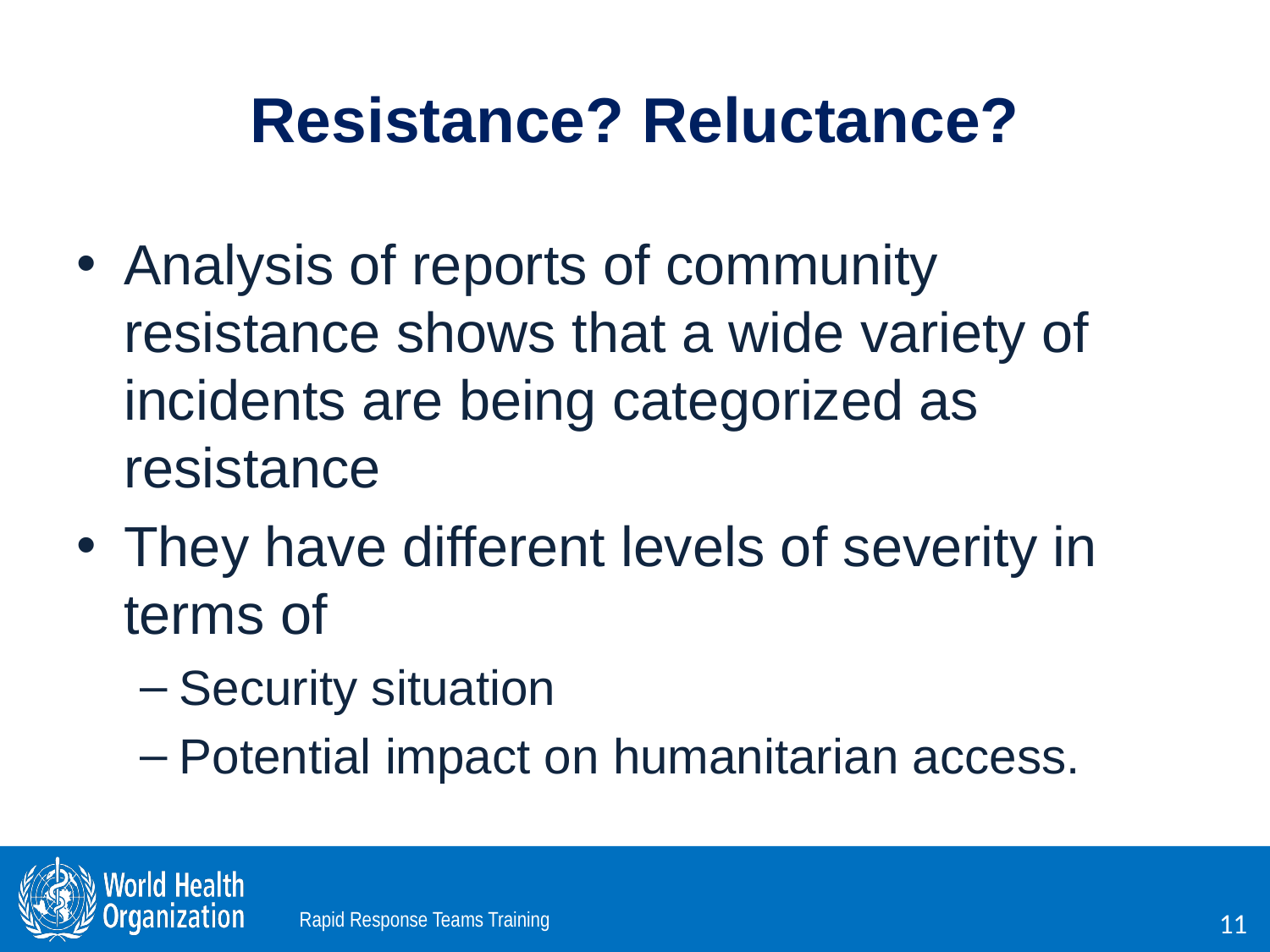

# Resistance? Reluctance?
Analysis of reports of community resistance shows that a wide variety of incidents are being categorized as resistance
They have different levels of severity in terms of
Security situation
Potential impact on humanitarian access.